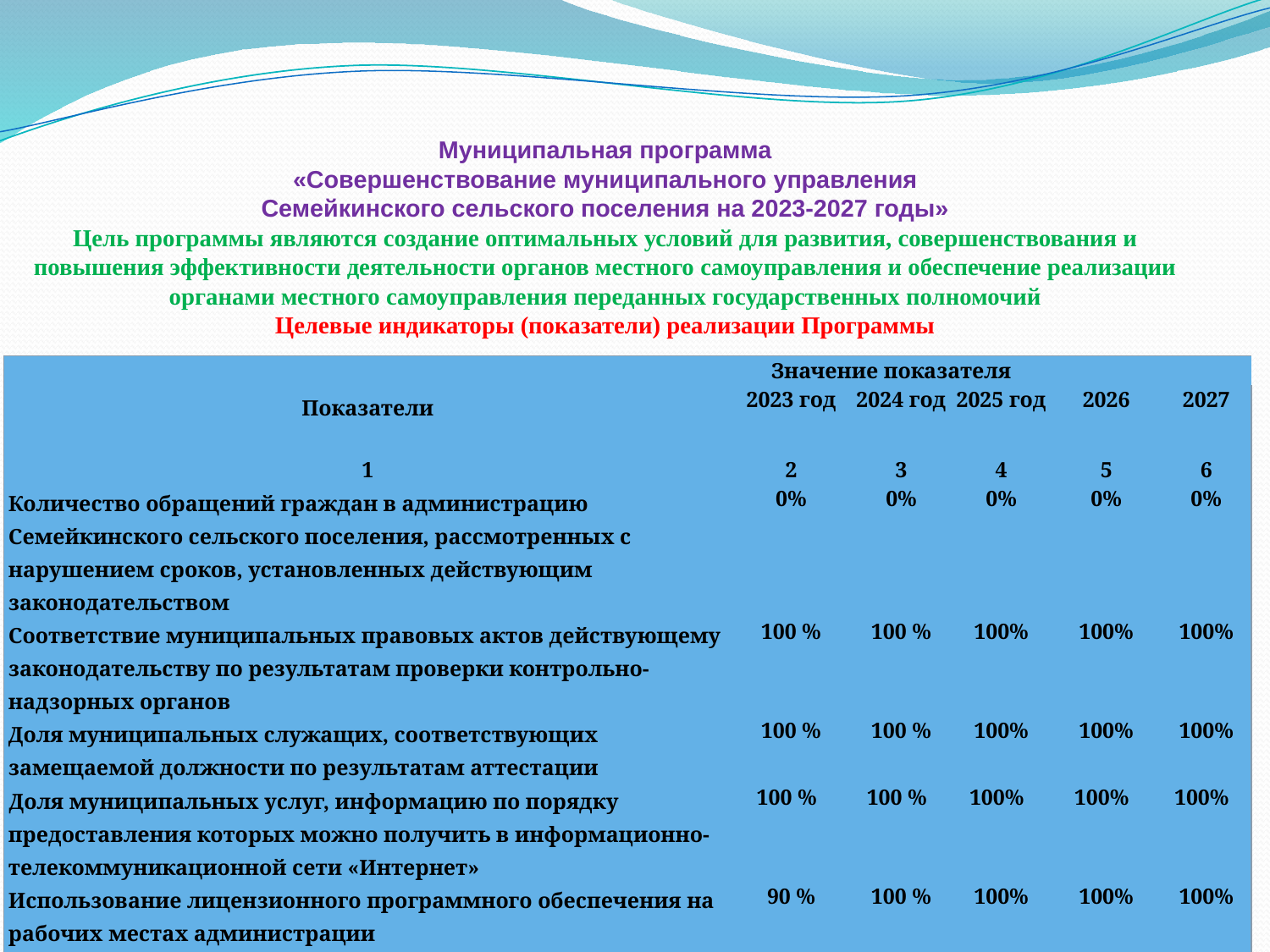

Сведения о целевых индикаторах (показателях) реализации Программы

# Муниципальная программа «Совершенствование муниципального управления Семейкинского сельского поселения на 2023-2027 годы» Цель программы являются создание оптимальных условий для развития, совершенствования и повышения эффективности деятельности органов местного самоуправления и обеспечение реализации органами местного самоуправления переданных государственных полномочий Целевые индикаторы (показатели) реализации Программы
| Показатели | Значение показателя |  |  |  |  |
| --- | --- | --- | --- | --- | --- |
|  | 2023 год | 2024 год | 2025 год | 2026 | 2027 |
| 1 | 2 | 3 | 4 | 5 | 6 |
| Количество обращений граждан в администрацию Семейкинского сельского поселения, рассмотренных с нарушением сроков, установленных действующим законодательством | 0% | 0% | 0% | 0% | 0% |
| Соответствие муниципальных правовых актов действующему законодательству по результатам проверки контрольно-надзорных органов | 100 % | 100 % | 100% | 100% | 100% |
| Доля муниципальных служащих, соответствующих замещаемой должности по результатам аттестации | 100 % | 100 % | 100% | 100% | 100% |
| Доля муниципальных услуг, информацию по порядку предоставления которых можно получить в информационно-телекоммуникационной сети «Интернет» | 100 % | 100 % | 100% | 100% | 100% |
| Использование лицензионного программного обеспечения на рабочих местах администрации | 90 % | 100 % | 100% | 100% | 100% |
| Доля электронного документооборота с применением электронной цифровой подписи в общем документообороте | не менее 80% | не менее 85% | не менее 85% | не менее 85% | не менее 85% |